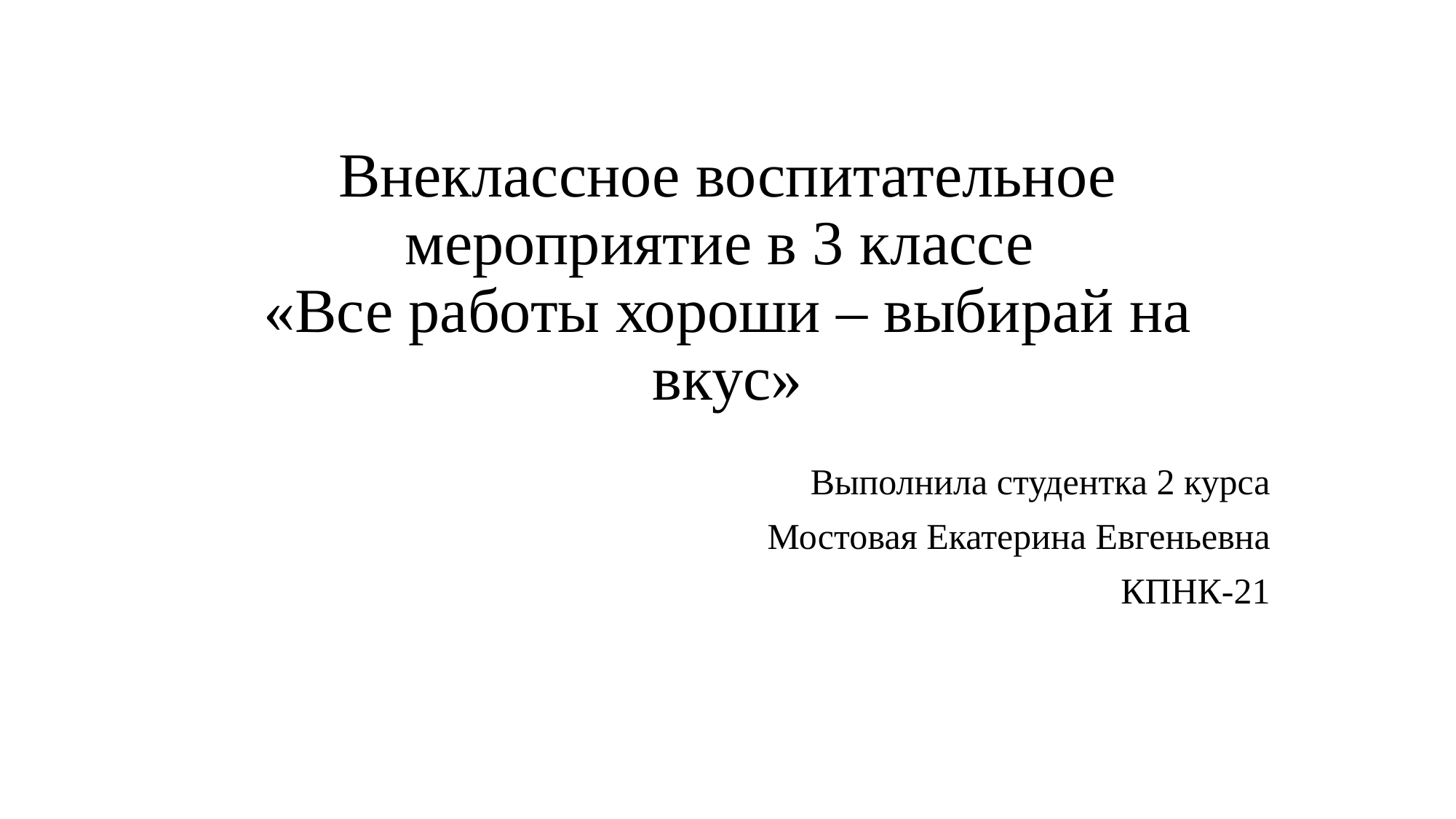

# Внеклассное воспитательное мероприятие в 3 классе «Все работы хороши – выбирай на вкус»
Выполнила студентка 2 курса
Мостовая Екатерина Евгеньевна
КПНК-21